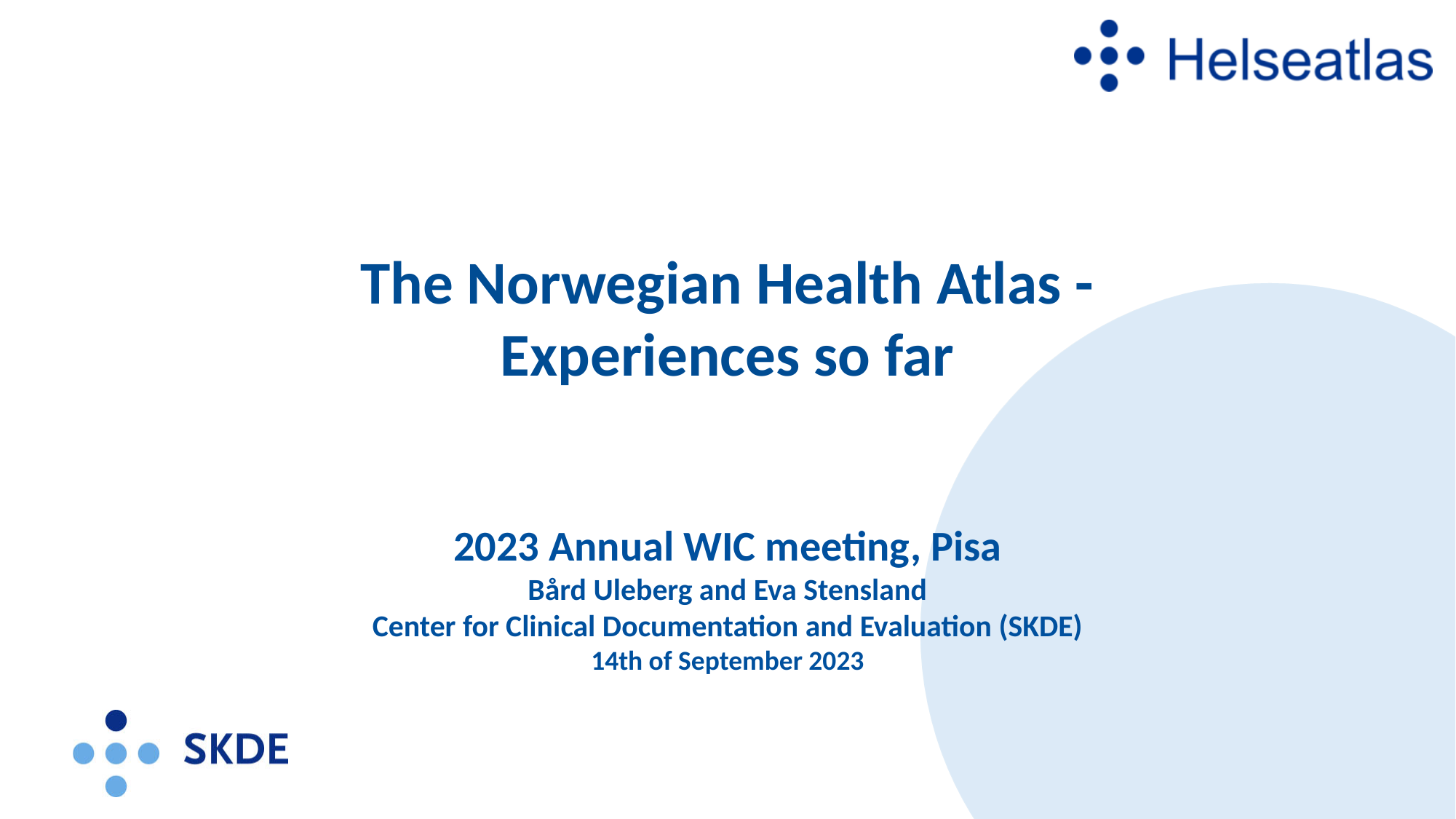

# The Norwegian Health Atlas - Experiences so far

2023 Annual WIC meeting, Pisa
Bård Uleberg and Eva Stensland
Center for Clinical Documentation and Evaluation (SKDE)
14th of September 2023